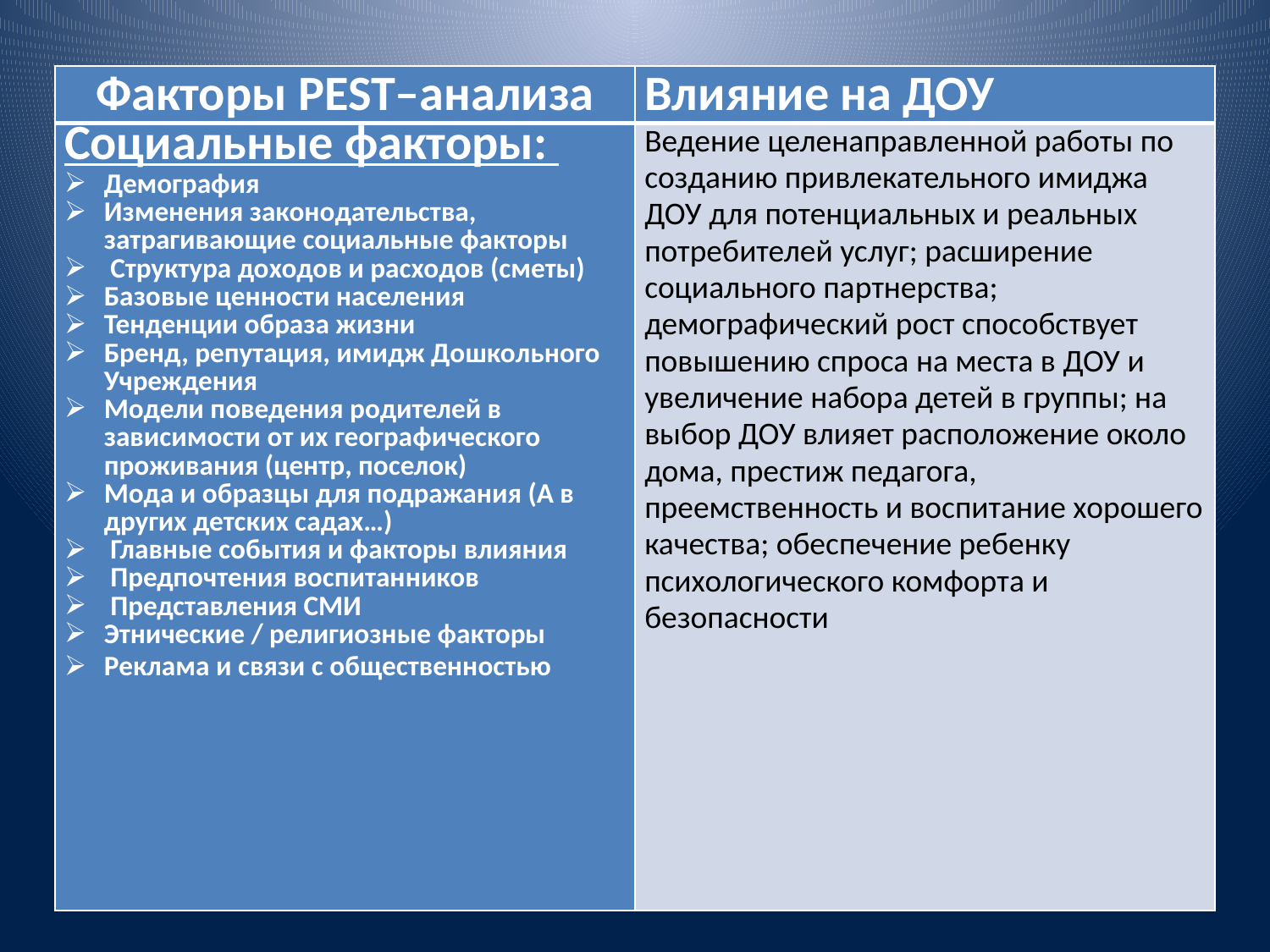

| Факторы PEST–анализа | Влияние на ДОУ |
| --- | --- |
| Социальные факторы: Демография Изменения законодательства, затрагивающие социальные факторы Структура доходов и расходов (сметы) Базовые ценности населения Тенденции образа жизни Бренд, репутация, имидж Дошкольного Учреждения Модели поведения родителей в зависимости от их географического проживания (центр, поселок) Мода и образцы для подражания (А в других детских садах…) Главные события и факторы влияния Предпочтения воспитанников Представления СМИ Этнические / религиозные факторы Реклама и связи с общественностью | Ведение целенаправленной работы по созданию привлекательного имиджа ДОУ для потенциальных и реальных потребителей услуг; расширение социального партнерства; демографический рост способствует повышению спроса на места в ДОУ и увеличение набора детей в группы; на выбор ДОУ влияет расположение около дома, престиж педагога, преемственность и воспитание хорошего качества; обеспечение ребенку психологического комфорта и безопасности |